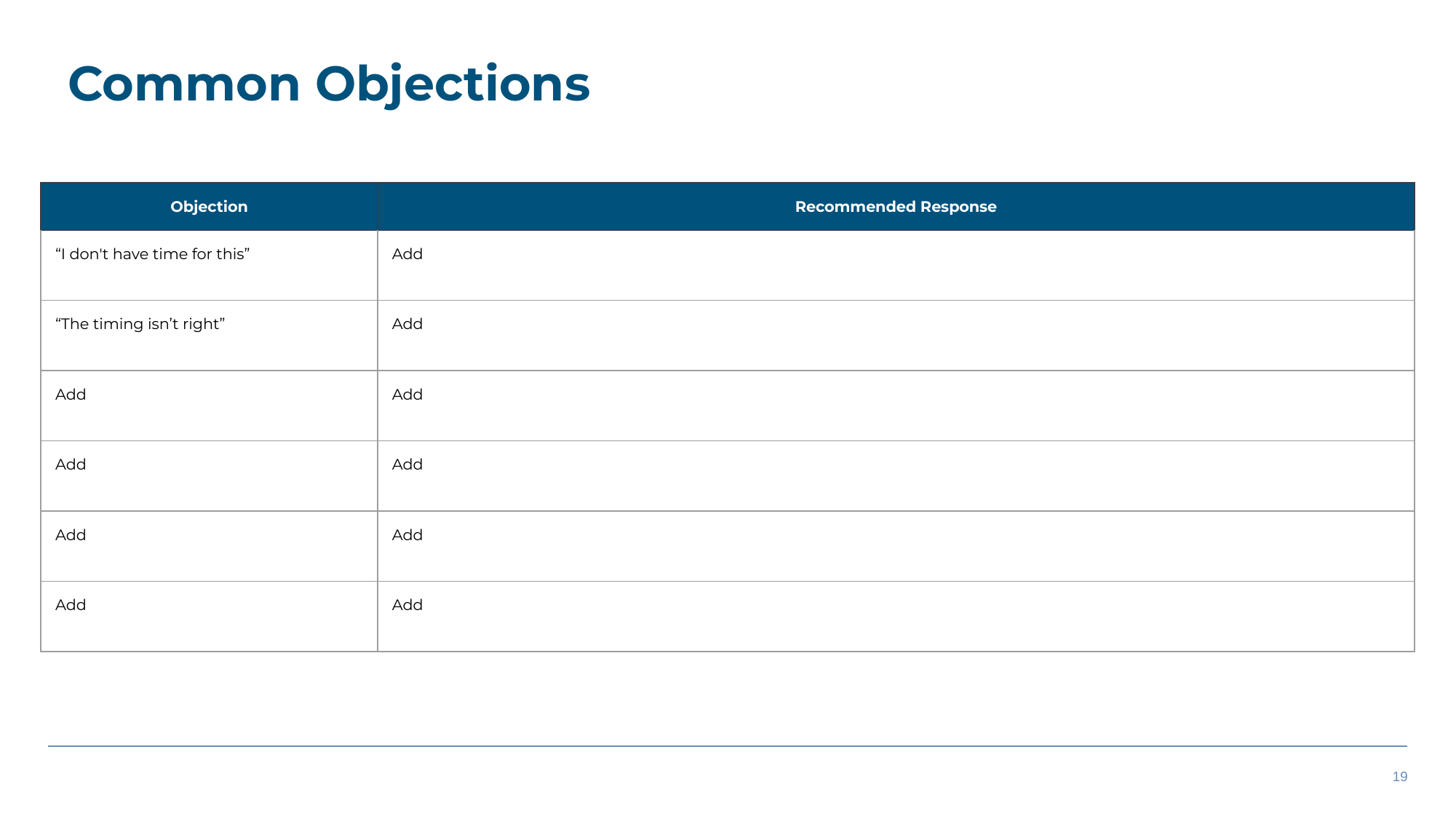

Common Objections
| Objection | Recommended Response |
| --- | --- |
| “I don't have time for this” | Add |
| “The timing isn’t right” | Add |
| Add | Add |
| Add | Add |
| Add | Add |
| Add | Add |